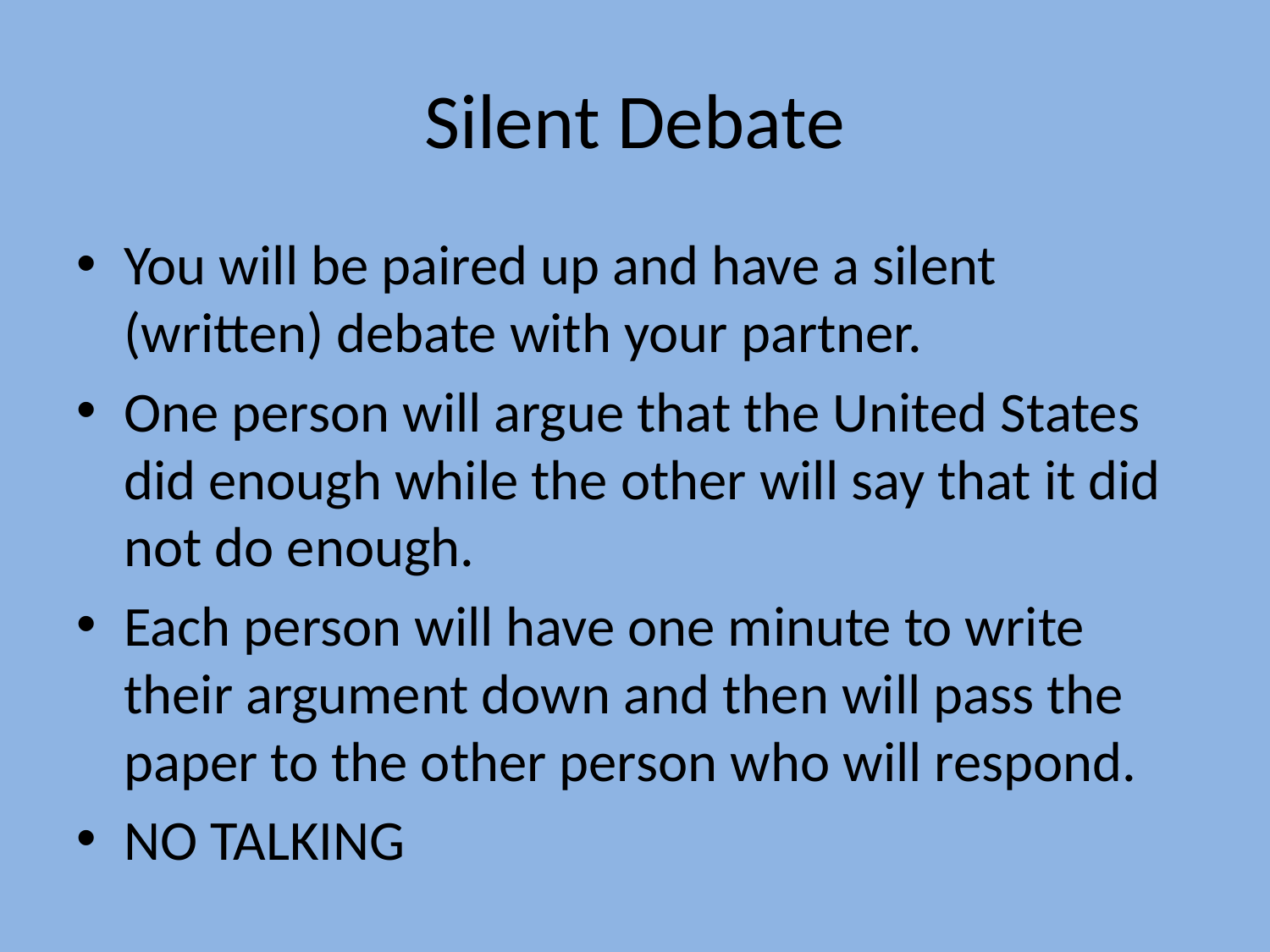

# Silent Debate
You will be paired up and have a silent (written) debate with your partner.
One person will argue that the United States did enough while the other will say that it did not do enough.
Each person will have one minute to write their argument down and then will pass the paper to the other person who will respond.
NO TALKING